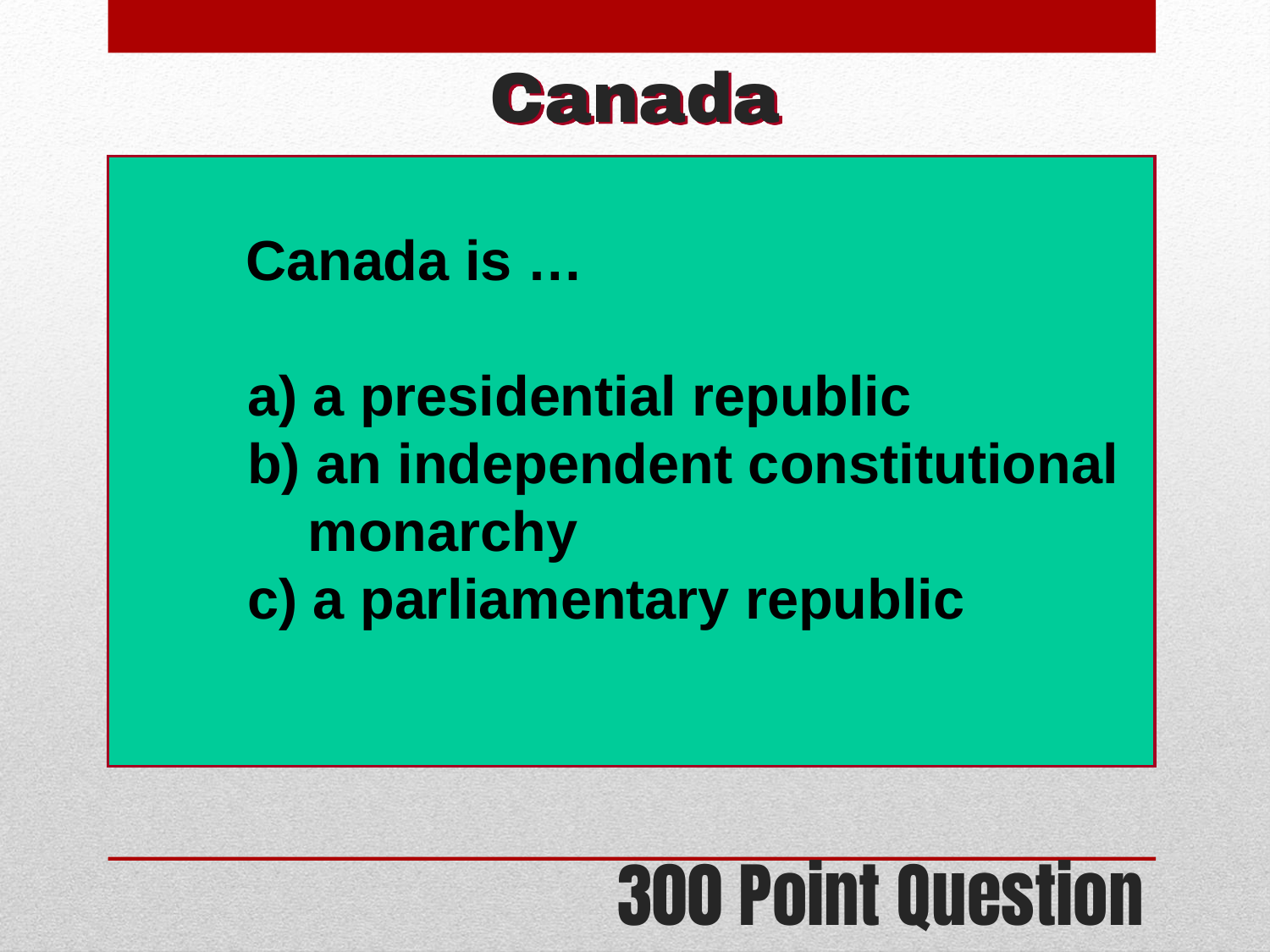

Canada
        Canada is …

	a) a presidential republic
	b) an independent constitutional
            monarchy
	c) a parliamentary republic

300 Point Question